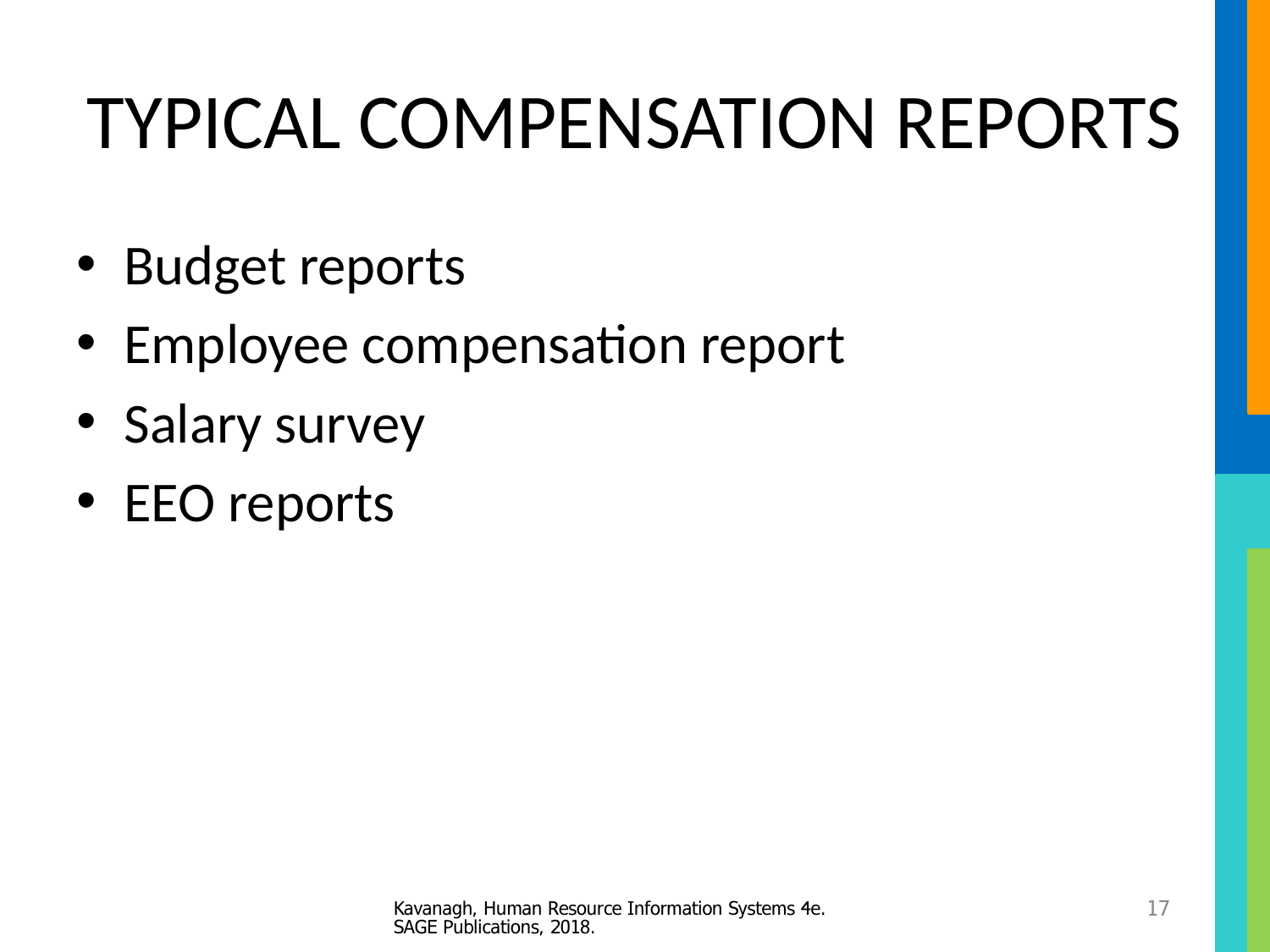

# TYPICAL COMPENSATION REPORTS
Budget reports
Employee compensation report
Salary survey
EEO reports
Kavanagh, Human Resource Information Systems 4e. SAGE Publications, 2018.
17